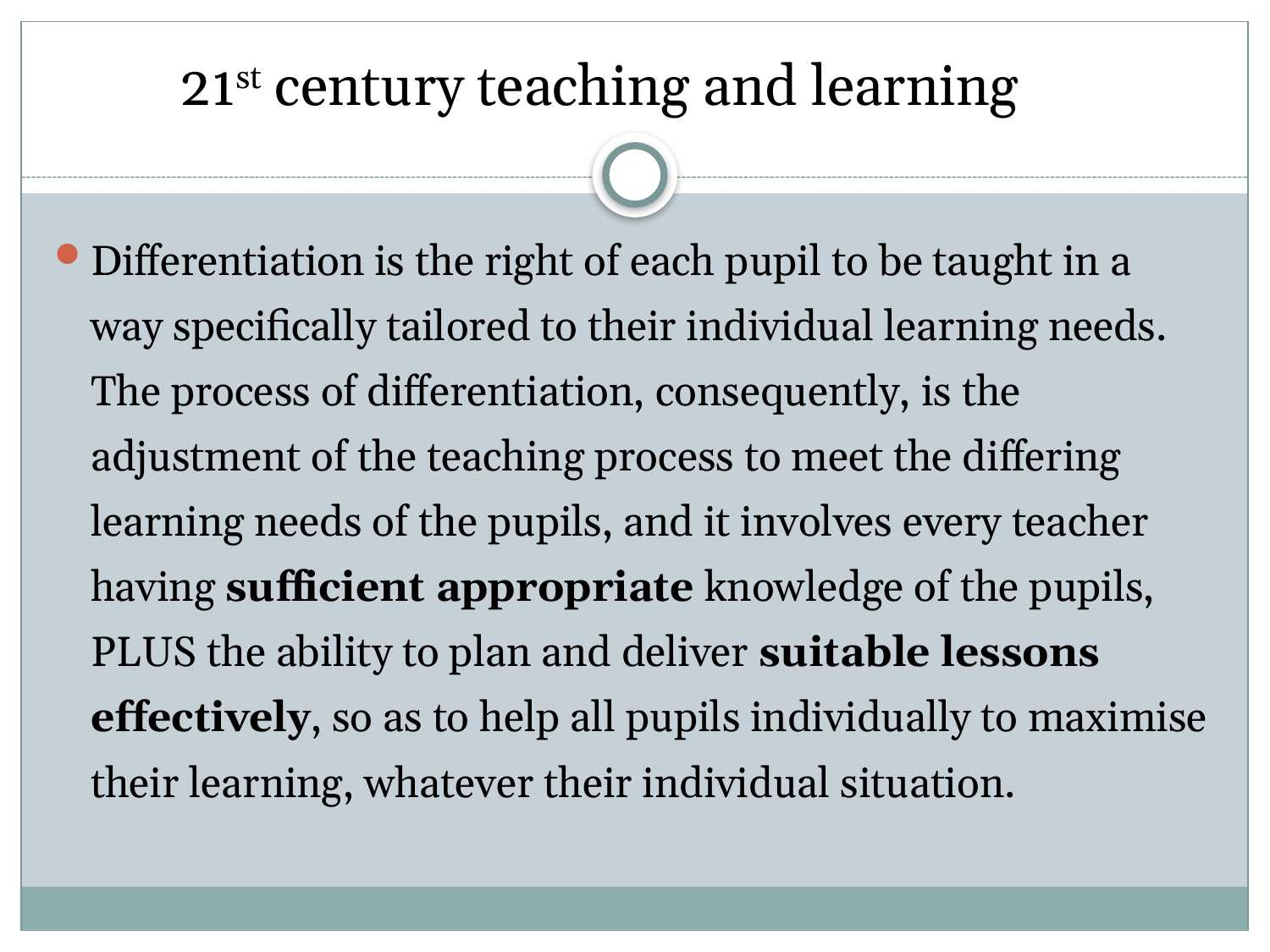

21st century teaching and learning
Differentiation is the right of each pupil to be taught in a way specifically tailored to their individual learning needs.   The process of differentiation, consequently, is the adjustment of the teaching process to meet the differing learning needs of the pupils, and it involves every teacher having sufficient appropriate knowledge of the pupils, PLUS the ability to plan and deliver suitable lessons effectively, so as to help all pupils individually to maximise their learning, whatever their individual situation.